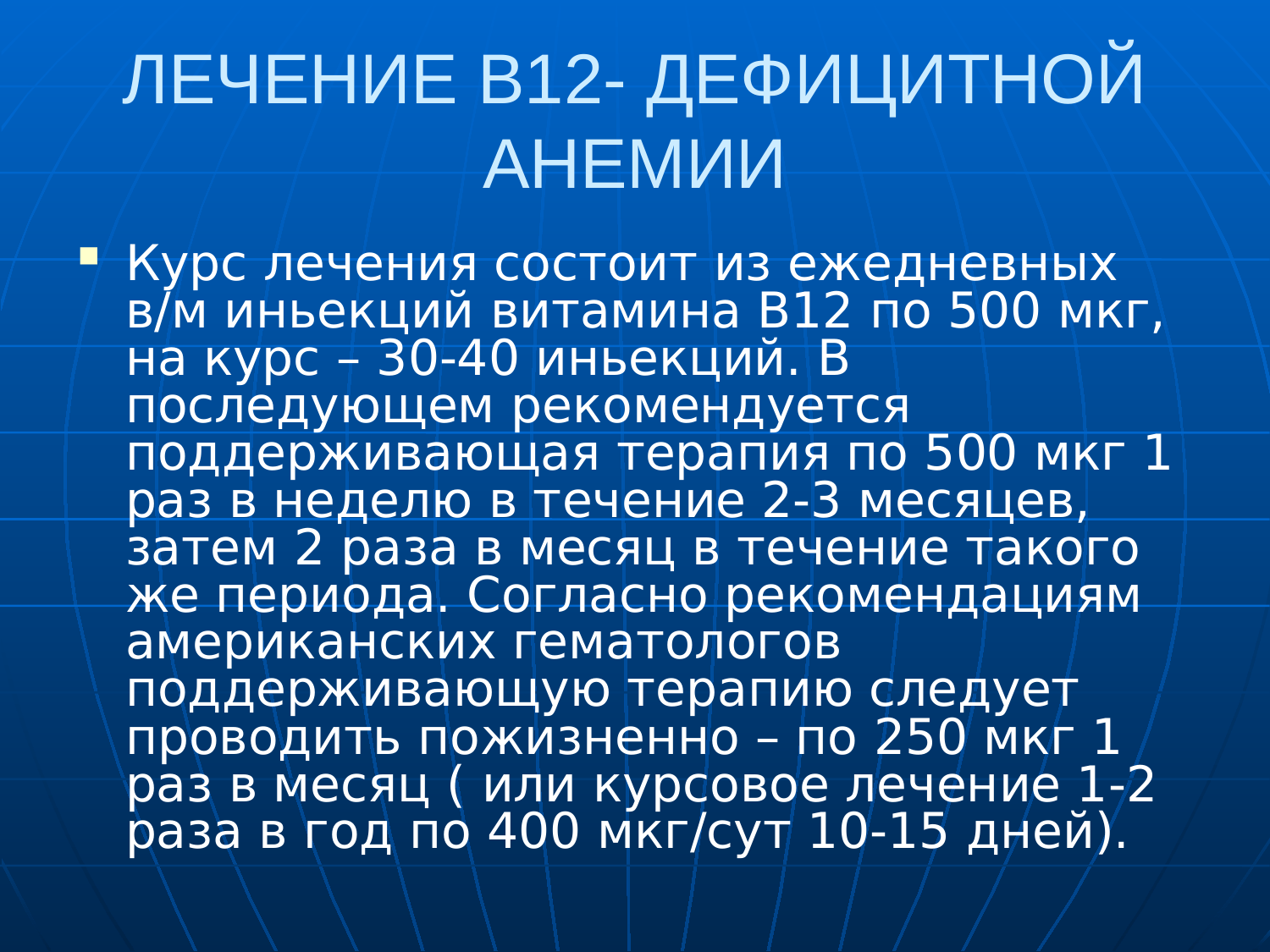

# ЛЕЧЕНИЕ В12- ДЕФИЦИТНОЙ АНЕМИИ
Курс лечения состоит из ежедневных в/м иньекций витамина В12 по 500 мкг, на курс – 30-40 иньекций. В последующем рекомендуется поддерживающая терапия по 500 мкг 1 раз в неделю в течение 2-3 месяцев, затем 2 раза в месяц в течение такого же периода. Согласно рекомендациям американских гематологов поддерживающую терапию следует проводить пожизненно – по 250 мкг 1 раз в месяц ( или курсовое лечение 1-2 раза в год по 400 мкг/сут 10-15 дней).